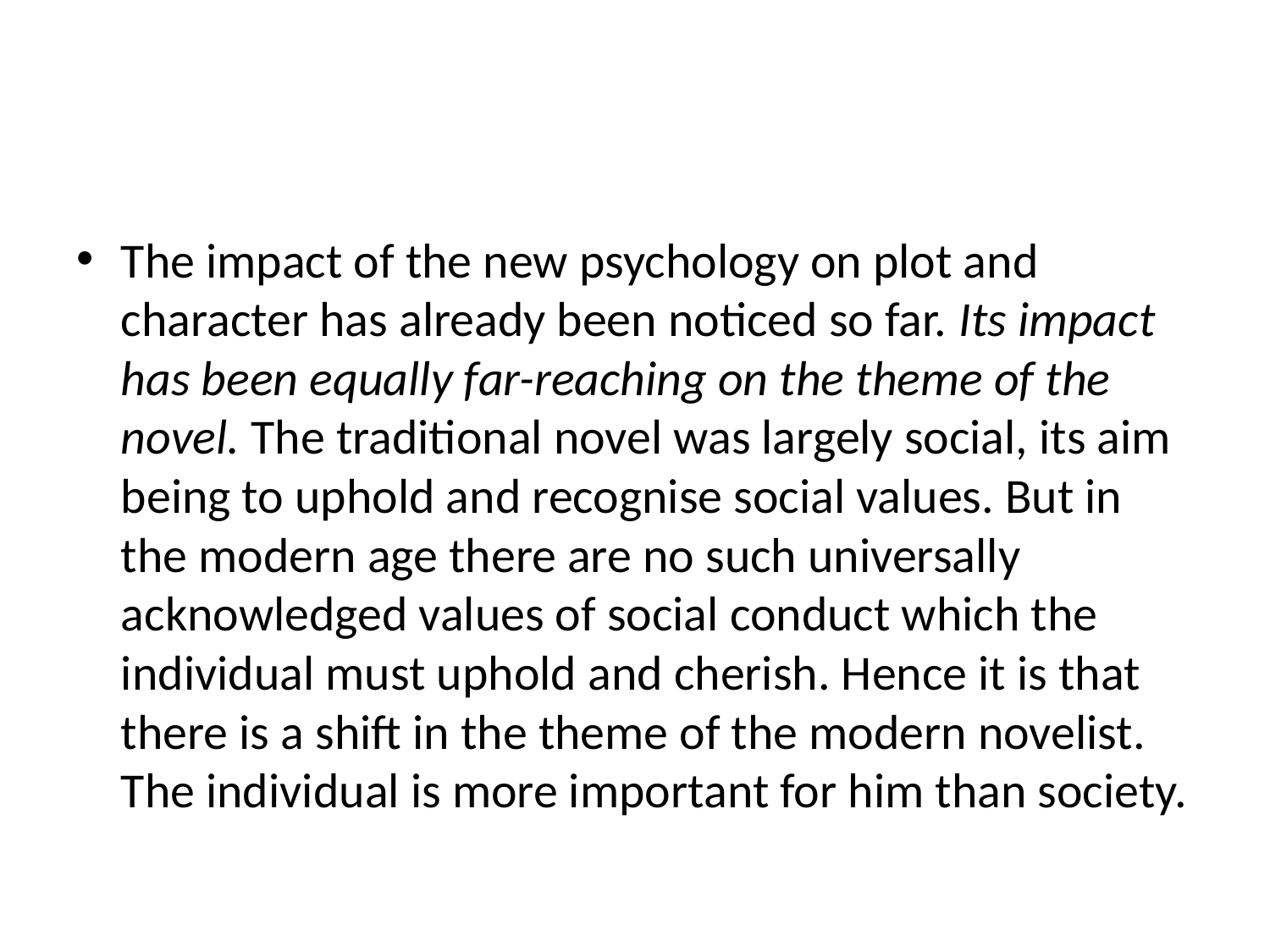

#
The impact of the new psychology on plot and character has already been noticed so far. Its impact has been equally far-reaching on the theme of the novel. The traditional novel was largely social, its aim being to uphold and recognise social values. But in the modern age there are no such universally acknowledged values of social conduct which the individual must uphold and cherish. Hence it is that there is a shift in the theme of the modern novelist. The individual is more important for him than society.